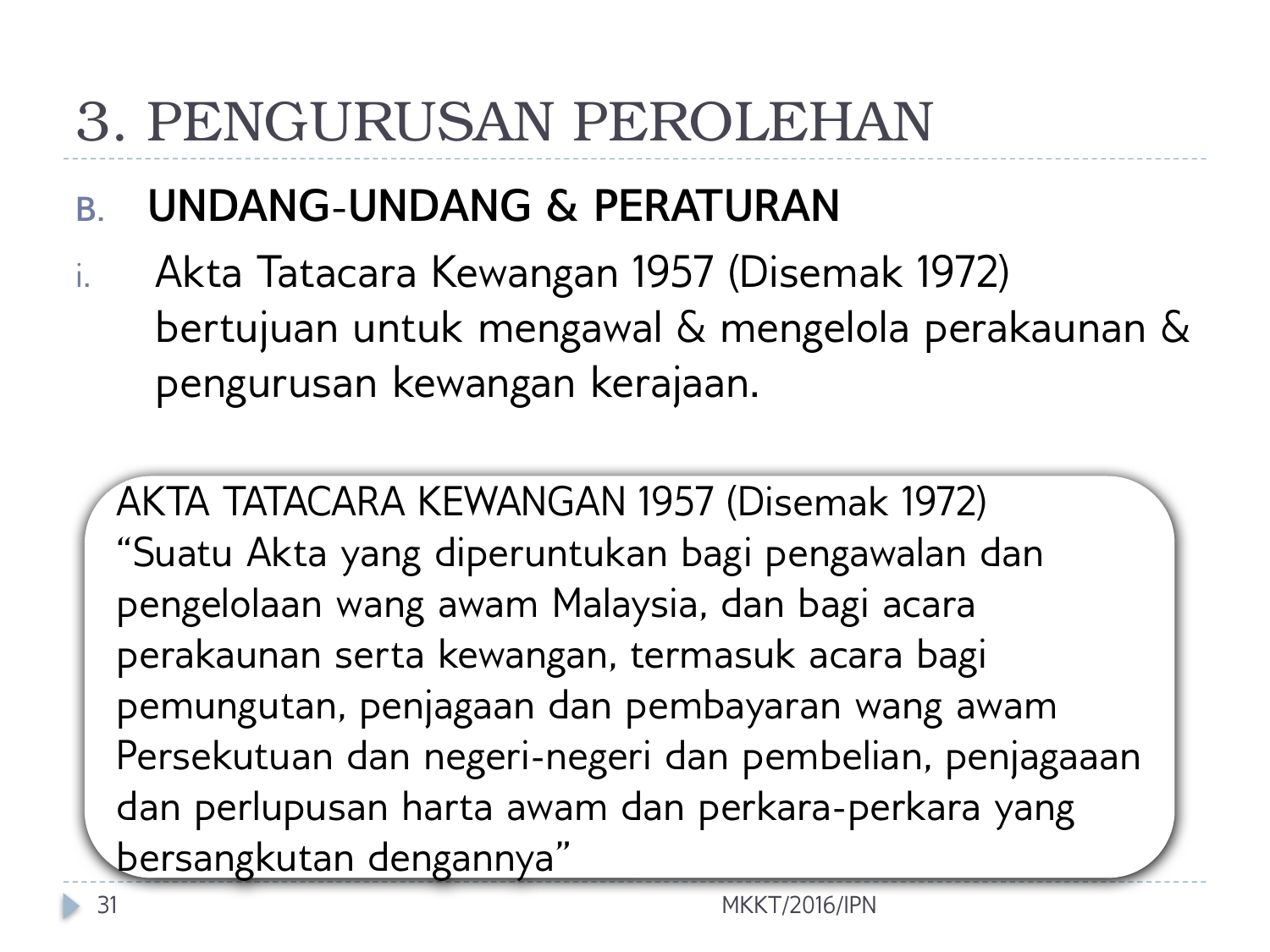

# 3. PENGURUSAN PEROLEHAN
UNDANG-UNDANG & PERATURAN
Akta Tatacara Kewangan 1957 (Disemak 1972) bertujuan untuk mengawal & mengelola perakaunan & pengurusan kewangan kerajaan.
AKTA TATACARA KEWANGAN 1957 (Disemak 1972)
“Suatu Akta yang diperuntukan bagi pengawalan dan pengelolaan wang awam Malaysia, dan bagi acara perakaunan serta kewangan, termasuk acara bagi pemungutan, penjagaan dan pembayaran wang awam Persekutuan dan negeri-negeri dan pembelian, penjagaaan dan perlupusan harta awam dan perkara-perkara yang bersangkutan dengannya”
31
MKKT/2016/IPN